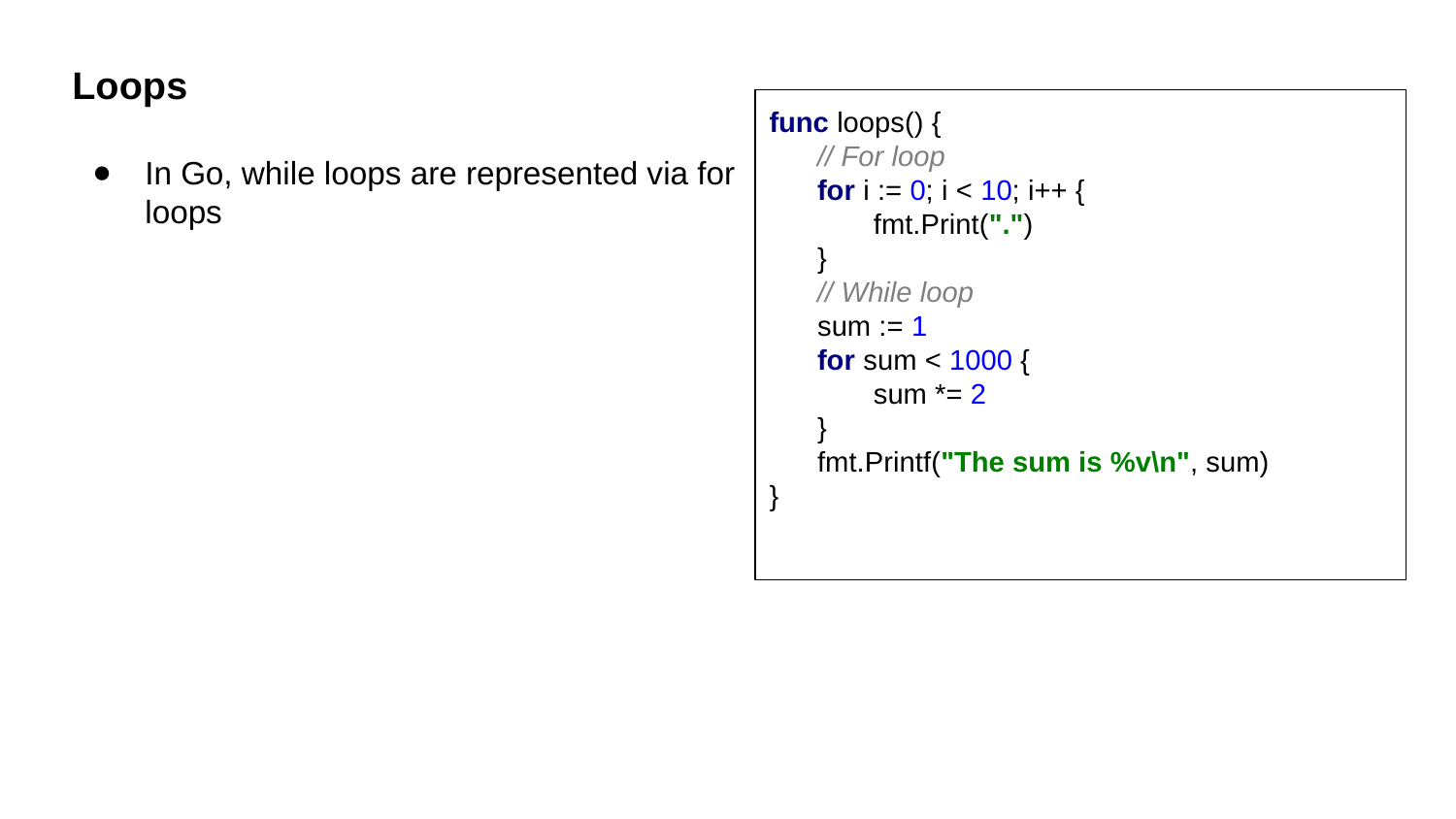

Loops
func loops() {
      // For loop
      for i := 0; i < 10; i++ {
             fmt.Print(".")
      }
      // While loop
      sum := 1
      for sum < 1000 {
             sum *= 2
      }
      fmt.Printf("The sum is %v\n", sum)
}

In Go, while loops are represented via for loops